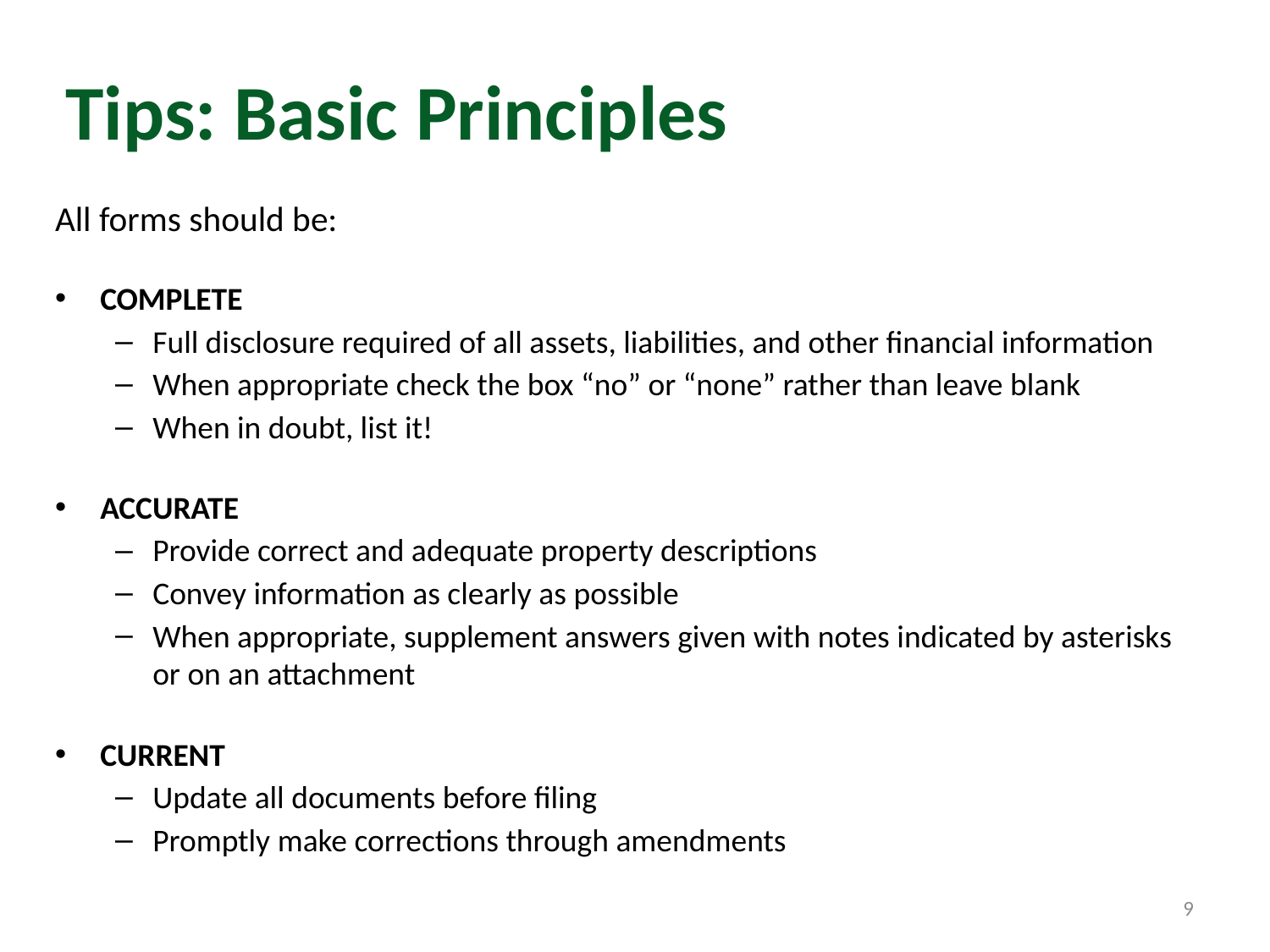

# Tips: Basic Principles
All forms should be:

COMPLETE
Full disclosure required of all assets, liabilities, and other financial information
When appropriate check the box “no” or “none” rather than leave blank
When in doubt, list it!
ACCURATE
Provide correct and adequate property descriptions
Convey information as clearly as possible
When appropriate, supplement answers given with notes indicated by asterisks or on an attachment
CURRENT
Update all documents before filing
Promptly make corrections through amendments

9